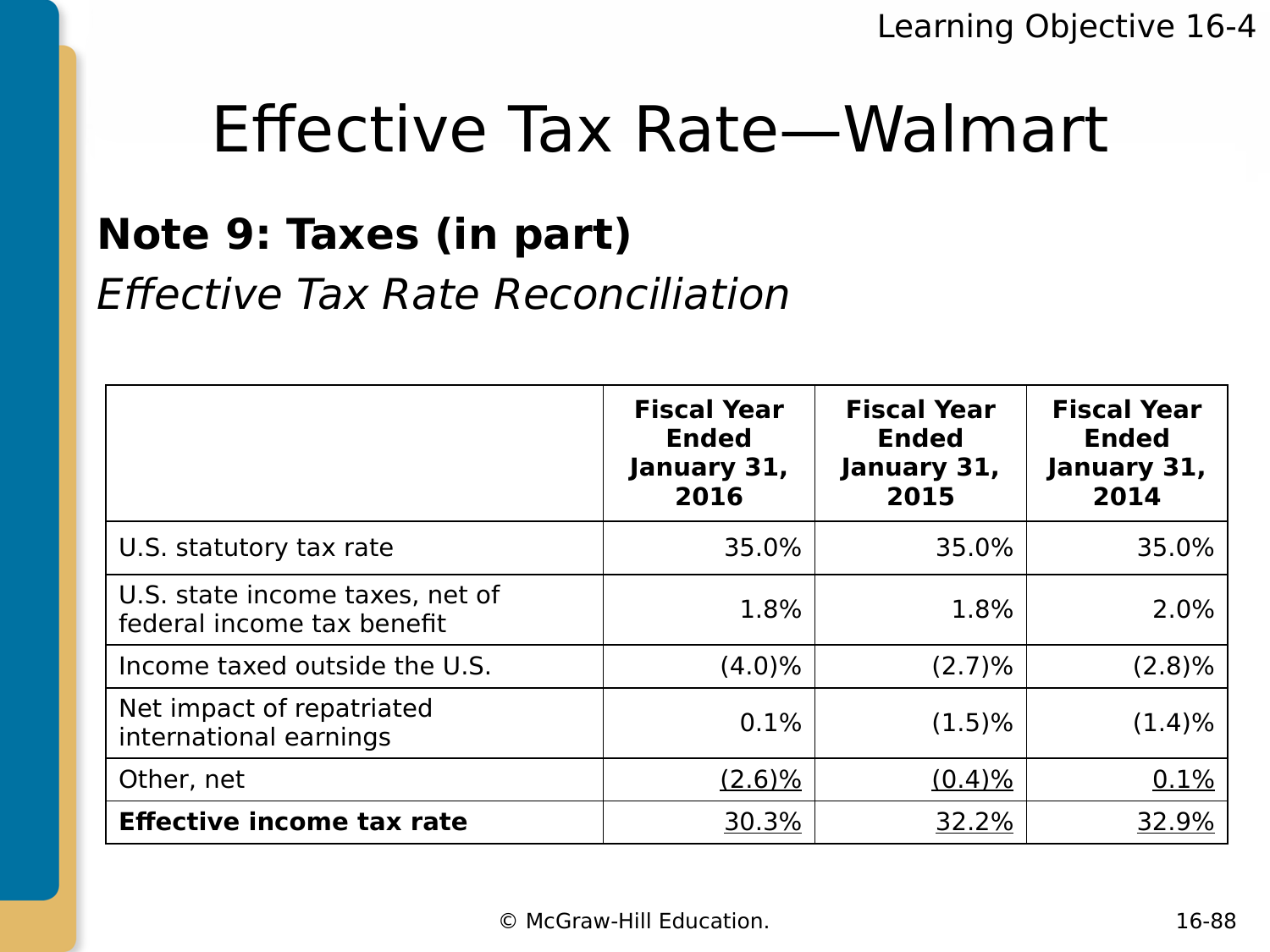

Learning Objective 16-4
# Effective Tax Rate—Walmart
Note 9: Taxes (in part)
Effective Tax Rate Reconciliation
|  | Fiscal Year Ended January 31, 2016 | Fiscal Year Ended January 31, 2015 | Fiscal Year Ended January 31, 2014 |
| --- | --- | --- | --- |
| U.S. statutory tax rate | 35.0% | 35.0% | 35.0% |
| U.S. state income taxes, net of federal income tax benefit | 1.8% | 1.8% | 2.0% |
| Income taxed outside the U.S. | (4.0)% | (2.7)% | (2.8)% |
| Net impact of repatriated international earnings | 0.1% | (1.5)% | (1.4)% |
| Other, net | (2.6)% | (0.4)% | 0.1% |
| Effective income tax rate | 30.3% | 32.2% | 32.9% |